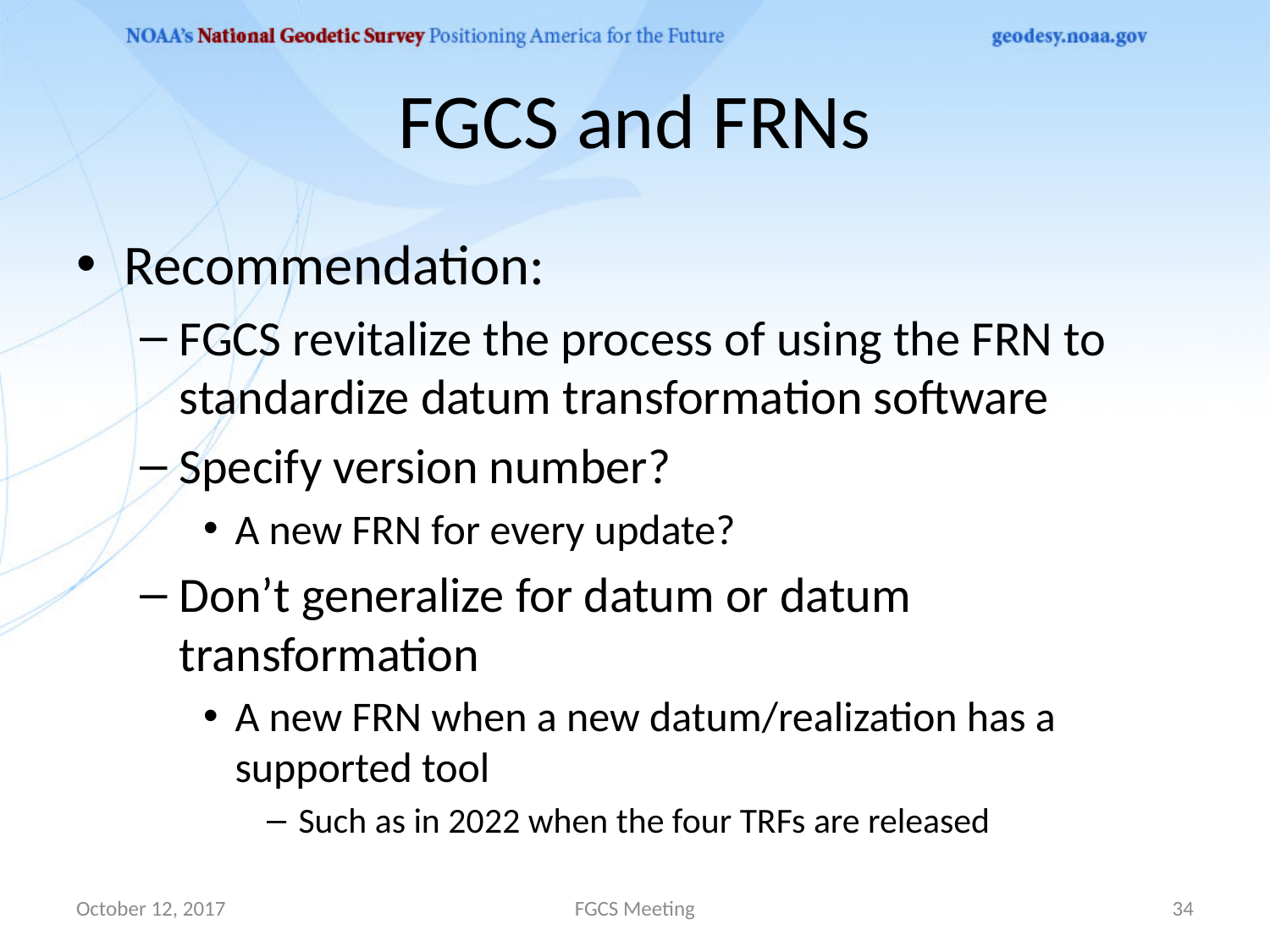

# FGCS and FRNs
Recommendation:
FGCS revitalize the process of using the FRN to standardize datum transformation software
Specify version number?
A new FRN for every update?
Don’t generalize for datum or datum transformation
A new FRN when a new datum/realization has a supported tool
Such as in 2022 when the four TRFs are released

October 12, 2017
FGCS Meeting
34